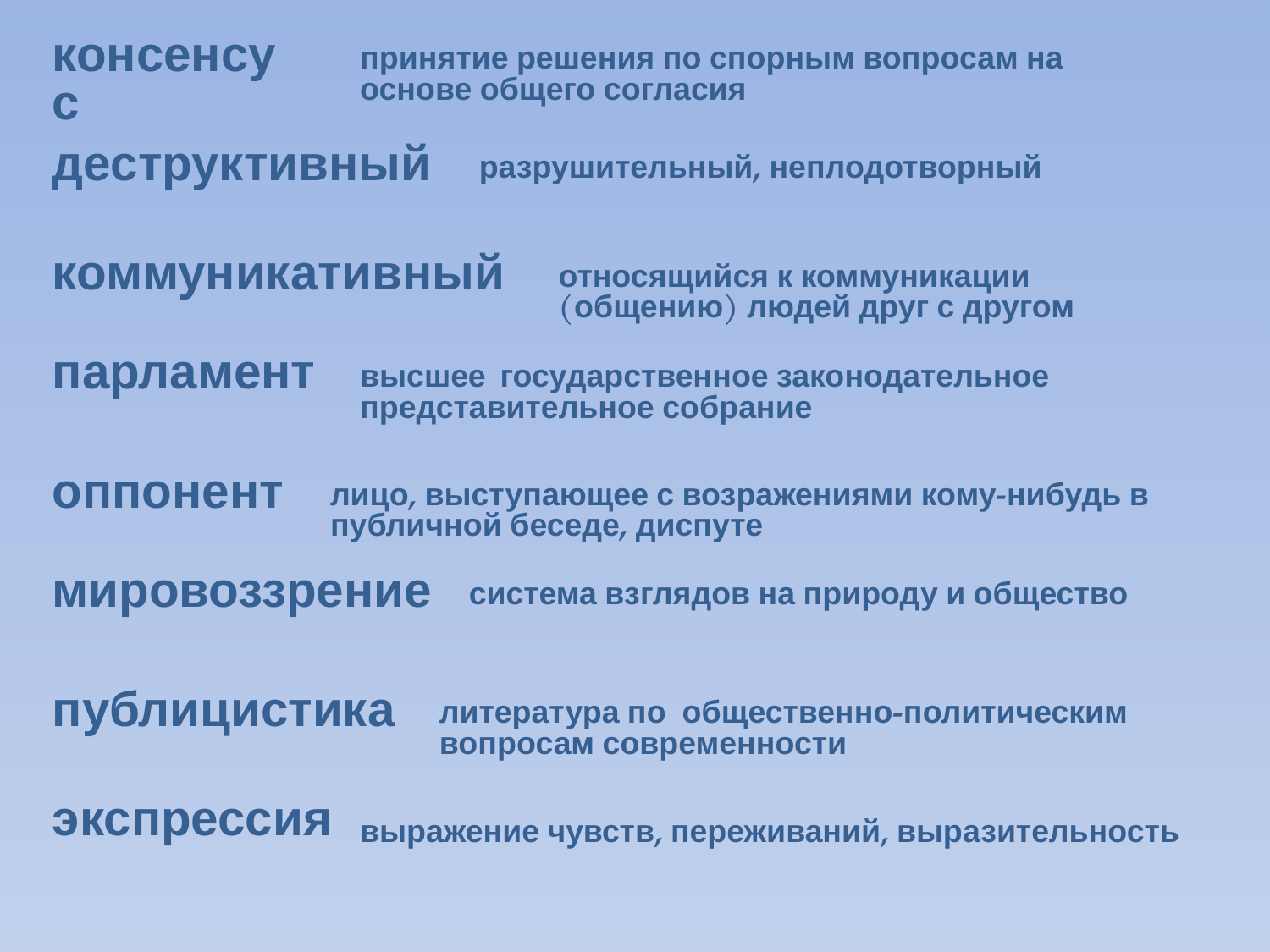

| консенсус |
| --- |
| принятие решения по спорным вопросам на основе общего согласия |
| --- |
| деструктивный |
| --- |
| разрушительный, неплодотворный |
| --- |
| коммуникативный |
| --- |
| относящийся к коммуникации (общению) людей друг с другом |
| --- |
| парламент |
| --- |
| высшее государственное законодательное представительное собрание |
| --- |
| оппонент |
| --- |
| лицо, выступающее с возражениями кому-нибудь в публичной беседе, диспуте |
| --- |
| мировоззрение |
| --- |
| система взглядов на природу и общество |
| --- |
| публицистика |
| --- |
| литература по общественно-политическим вопросам современности |
| --- |
| экспрессия |
| --- |
| выражение чувств, переживаний, выразительность |
| --- |